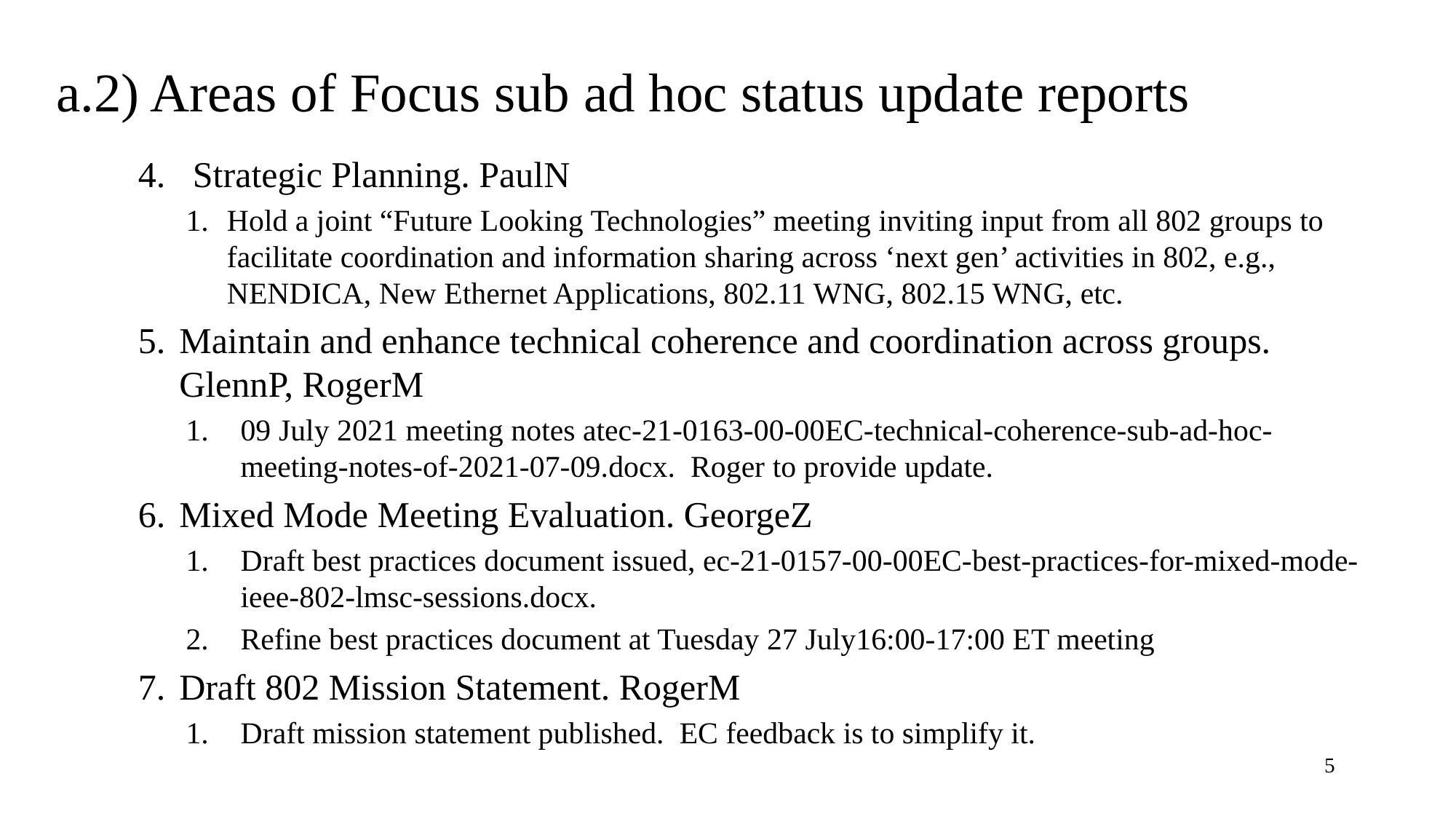

# a.2) Areas of Focus sub ad hoc status update reports
Strategic Planning. PaulN
Hold a joint “Future Looking Technologies” meeting inviting input from all 802 groups to facilitate coordination and information sharing across ‘next gen’ activities in 802, e.g., NENDICA, New Ethernet Applications, 802.11 WNG, 802.15 WNG, etc.
Maintain and enhance technical coherence and coordination across groups. GlennP, RogerM
09 July 2021 meeting notes atec-21-0163-00-00EC-technical-coherence-sub-ad-hoc-meeting-notes-of-2021-07-09.docx.  Roger to provide update.
Mixed Mode Meeting Evaluation. GeorgeZ
Draft best practices document issued, ec-21-0157-00-00EC-best-practices-for-mixed-mode-ieee-802-lmsc-sessions.docx.
Refine best practices document at Tuesday 27 July16:00-17:00 ET meeting
Draft 802 Mission Statement. RogerM
Draft mission statement published.  EC feedback is to simplify it.

5